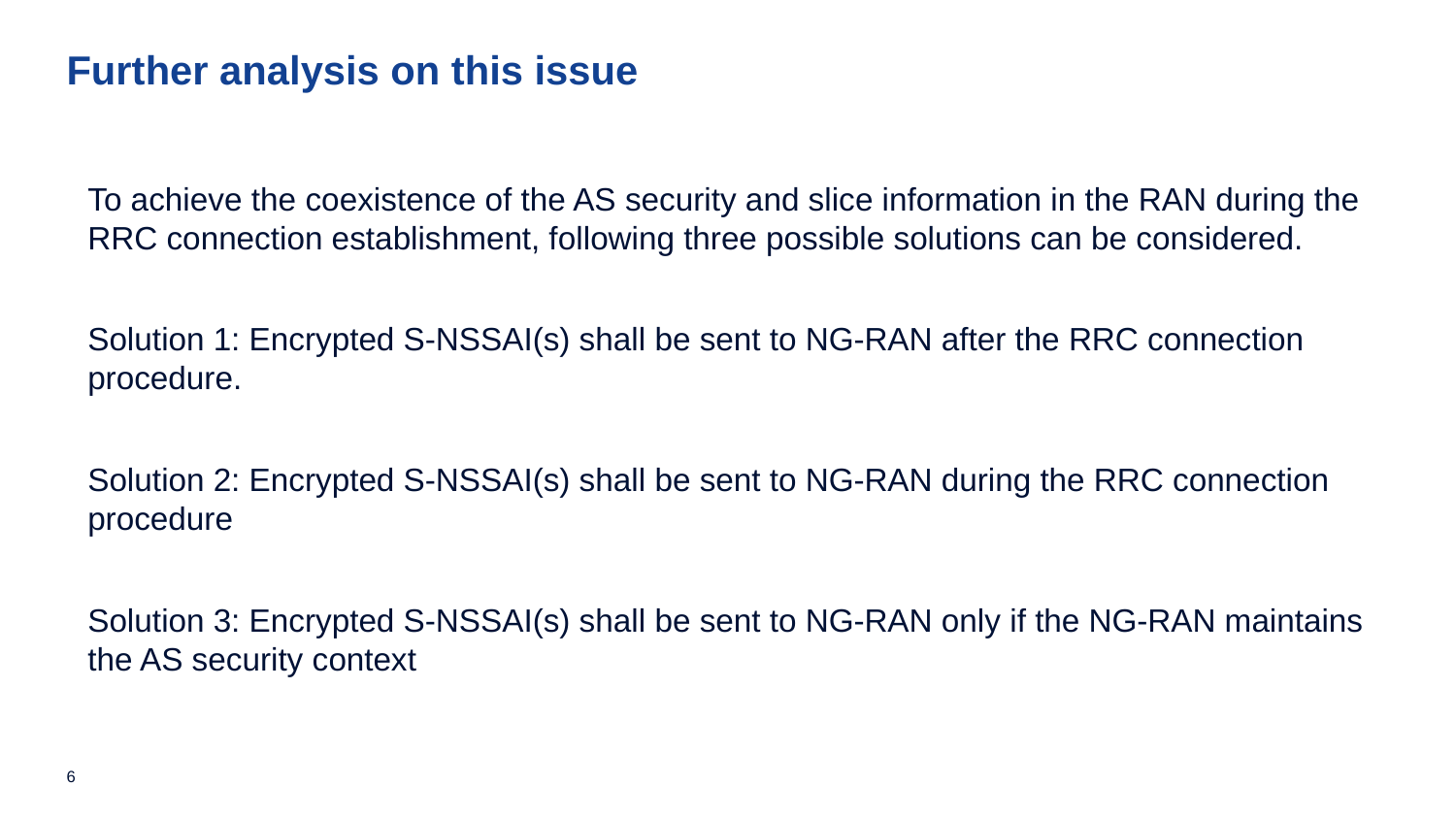

Further analysis on this issue

To achieve the coexistence of the AS security and slice information in the RAN during the RRC connection establishment, following three possible solutions can be considered.

Solution 1: Encrypted S-NSSAI(s) shall be sent to NG-RAN after the RRC connection procedure.

Solution 2: Encrypted S-NSSAI(s) shall be sent to NG-RAN during the RRC connection procedure

Solution 3: Encrypted S-NSSAI(s) shall be sent to NG-RAN only if the NG-RAN maintains the AS security context